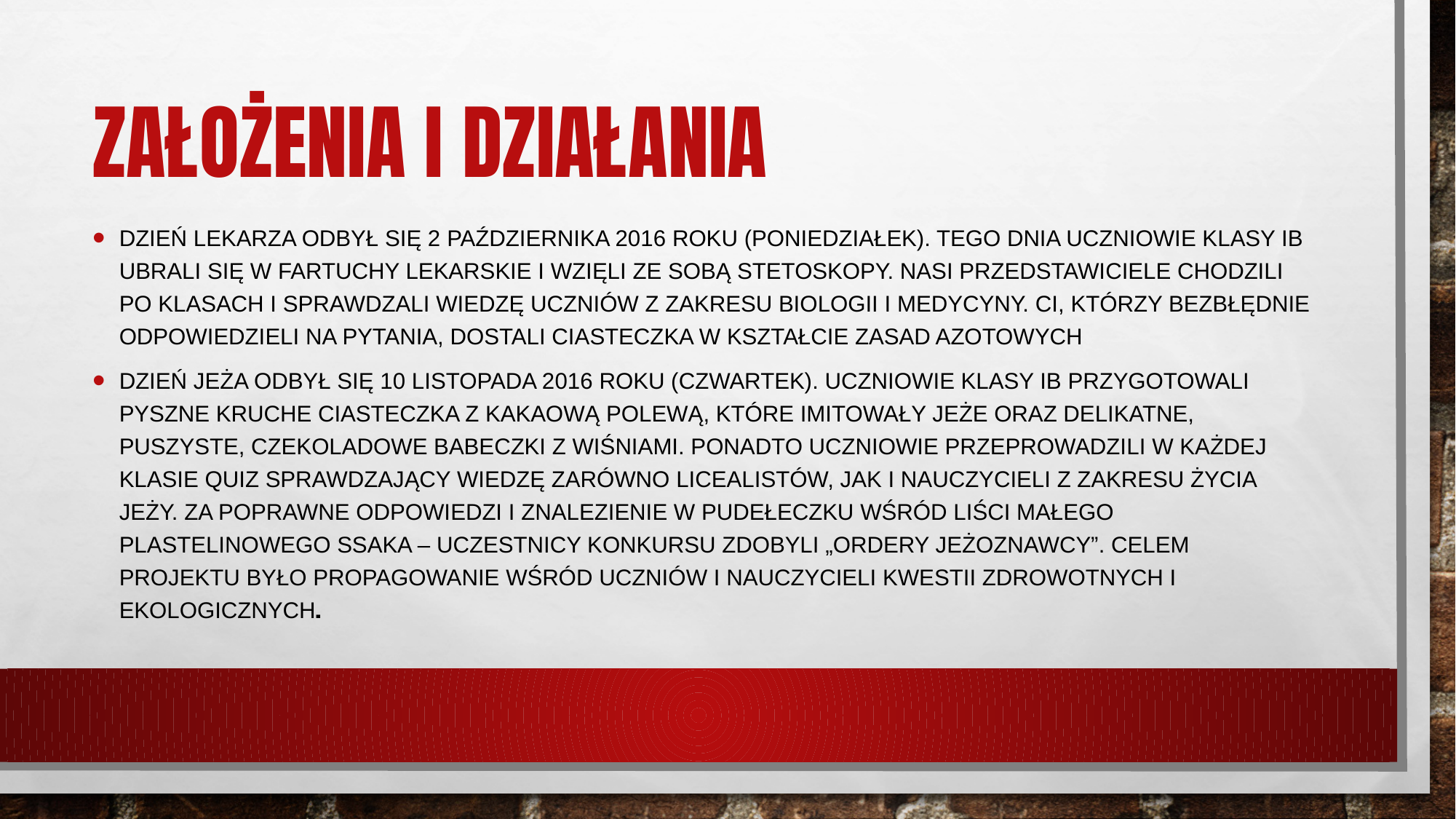

# Założenia i działania
Dzień Lekarza odbył się 2 października 2016 roku (poniedziałek). Tego dnia uczniowie klasy Ib ubrali się w fartuchy lekarskie i wzięli ze sobą stetoskopy. Nasi przedstawiciele chodzili po klasach i sprawdzali wiedzę uczniów z zakresu biologii i medycyny. Ci, którzy bezbłędnie odpowiedzieli na pytania, dostali ciasteczka w kształcie zasad azotowych
Dzień Jeża odbył się 10 listopada 2016 roku (czwartek). Uczniowie klasy Ib przygotowali pyszne kruche ciasteczka z kakaową polewą, które imitowały jeże oraz delikatne, puszyste, czekoladowe babeczki z wiśniami. Ponadto uczniowie przeprowadzili w każdej klasie quiz sprawdzający wiedzę zarówno licealistów, jak i nauczycieli z zakresu życia jeży. Za poprawne odpowiedzi i znalezienie w pudełeczku wśród liści małego plastelinowego ssaka – uczestnicy konkursu zdobyli „Ordery Jeżoznawcy”. Celem projektu było propagowanie wśród uczniów i nauczycieli kwestii zdrowotnych i ekologicznych.